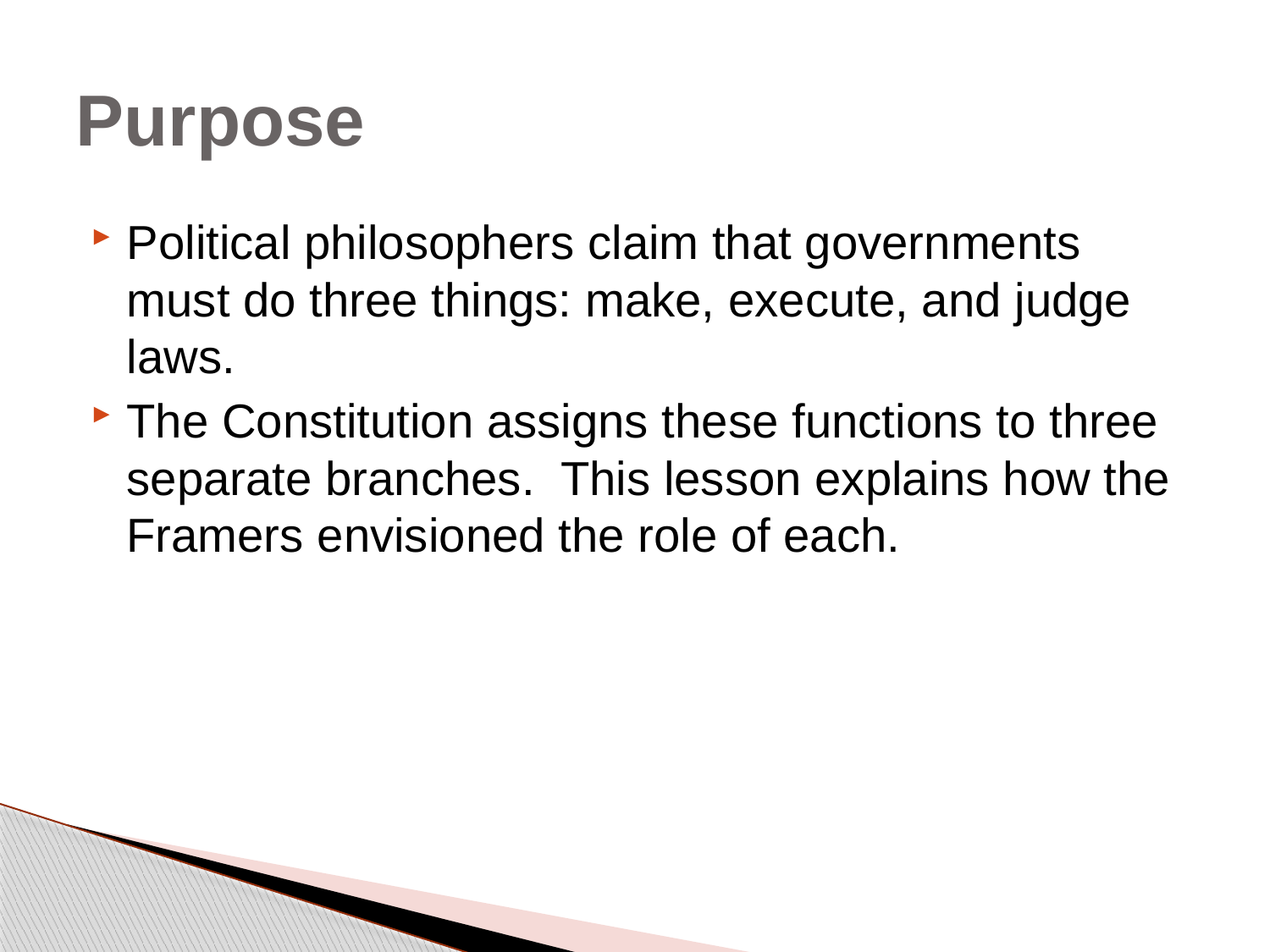

# Purpose
Political philosophers claim that governments must do three things: make, execute, and judge laws.
The Constitution assigns these functions to three separate branches.  This lesson explains how the Framers envisioned the role of each.